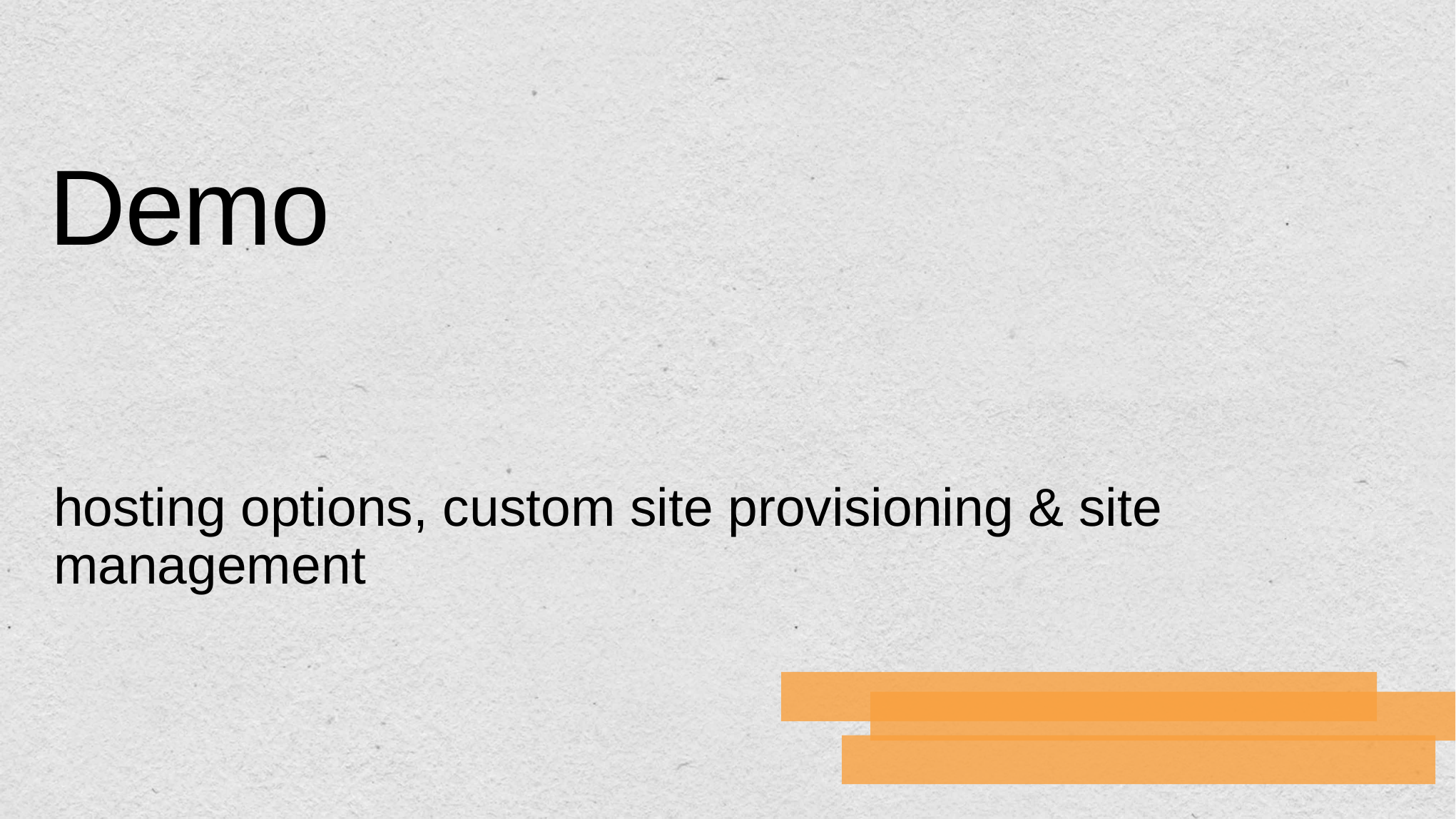

# Demo
hosting options, custom site provisioning & site management